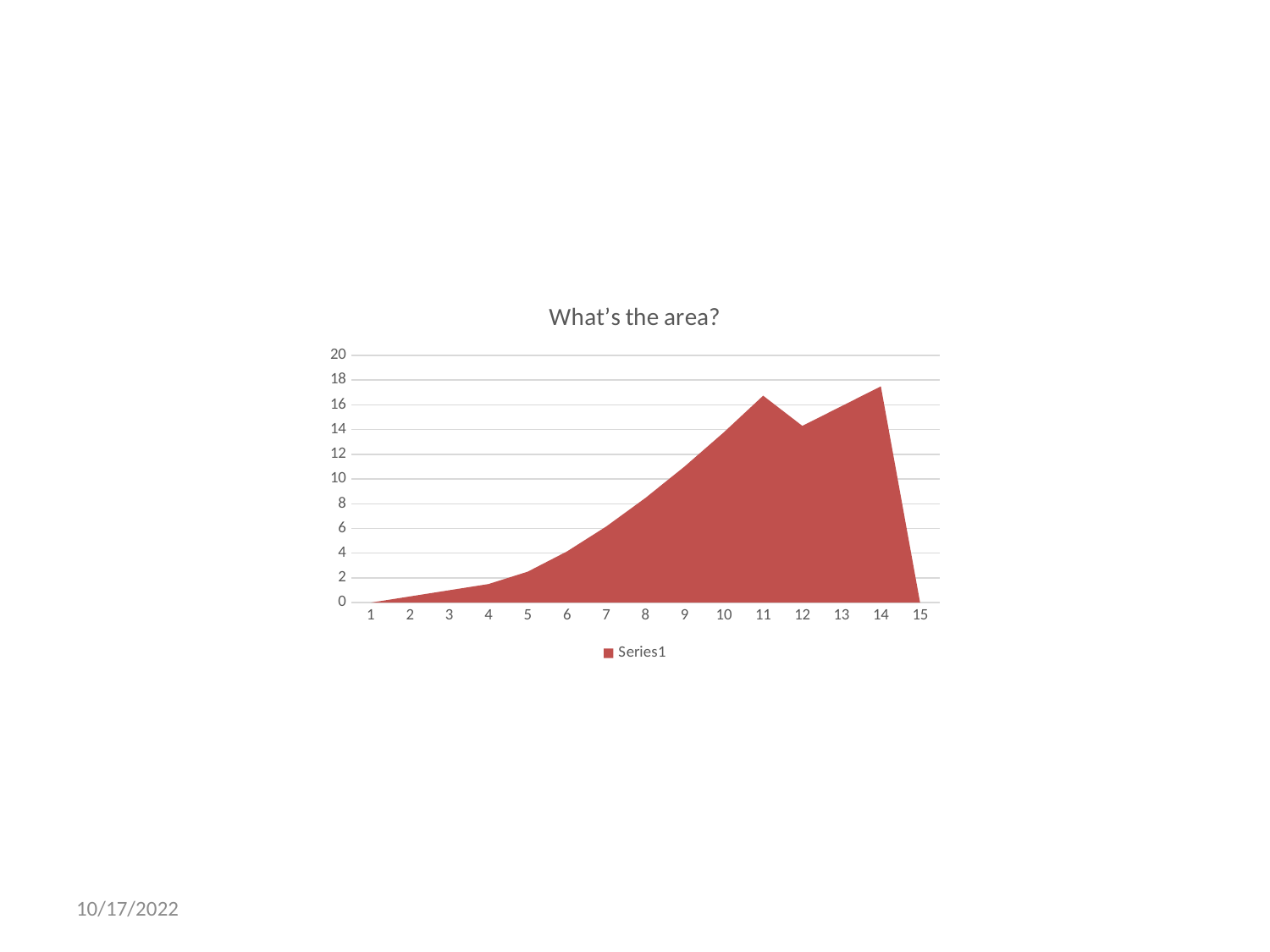

### Chart: What’s the area?

| Category |  |
|---|---|
10/17/2022